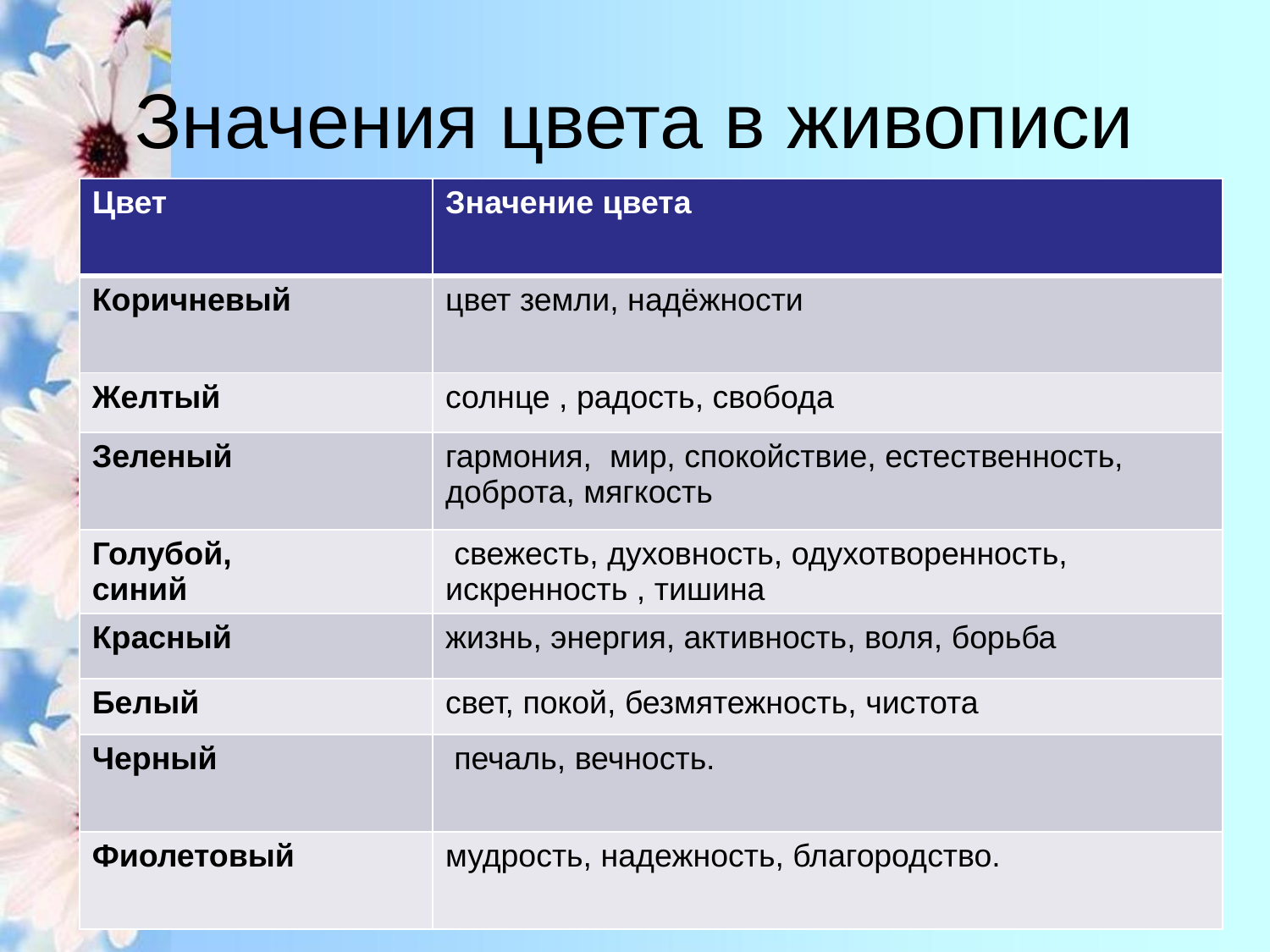

# Значения цвета в живописи
| Цвет | Значение цвета |
| --- | --- |
| Коричневый | цвет земли, надёжности |
| Желтый | солнце , радость, свобода |
| Зеленый | гармония,  мир, спокойствие, естественность, доброта, мягкость |
| Голубой, синий | свежесть, духовность, одухотворенность, искренность , тишина |
| Красный | жизнь, энергия, активность, воля, борьба |
| Белый | свет, покой, безмятежность, чистота |
| Черный | печаль, вечность. |
| Фиолетовый | мудрость, надежность, благородство. |